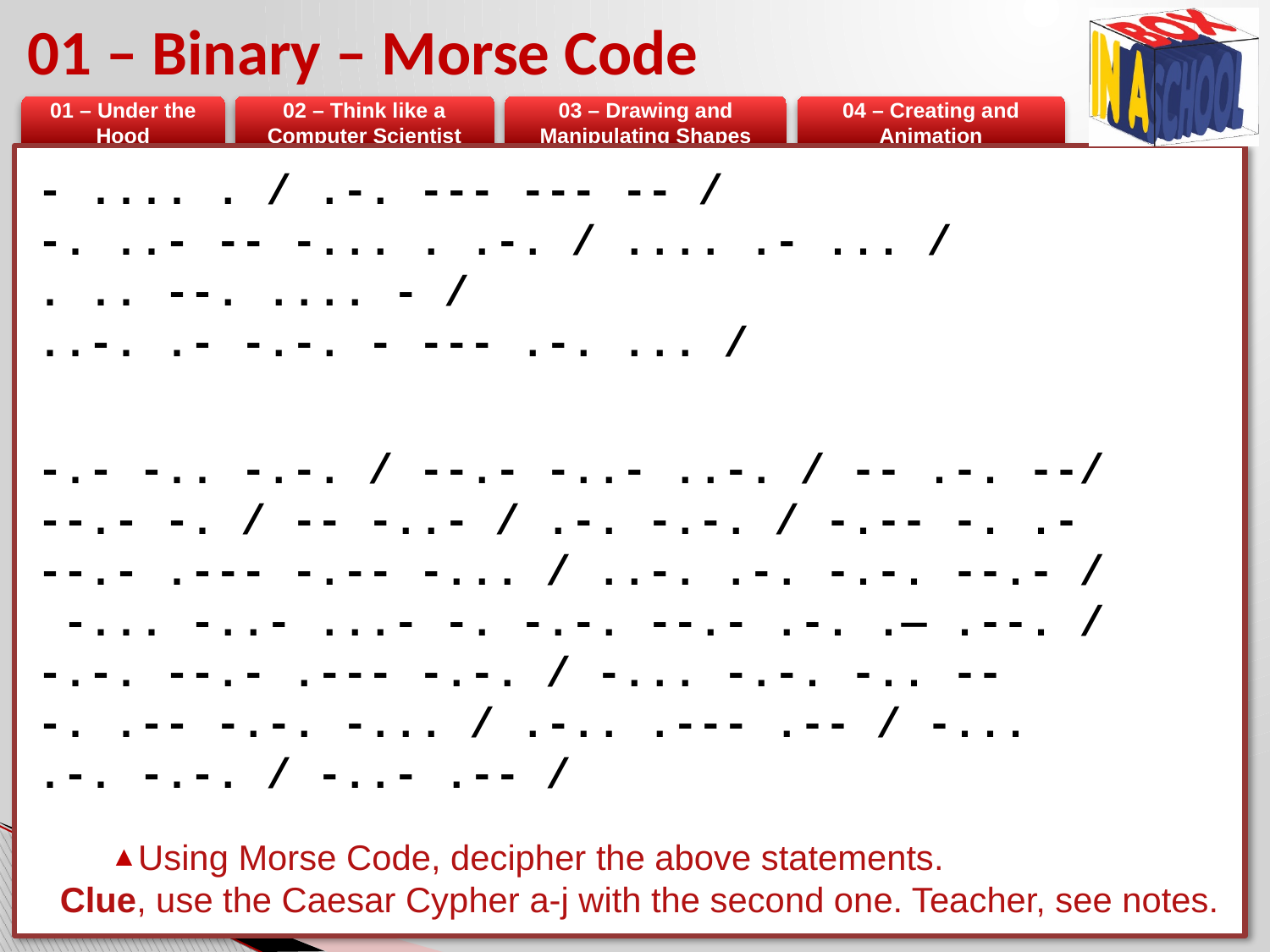

# 01 – Binary – Morse Code
- .... . / .-. --- --- -- /
-. ..- -- -... . .-. / .... .- ... /
. .. --. .... - /
..-. .- -.-. - --- .-. ... /

-.- -.. -.-. / --.- -..- ..-. / -- .-. --/
--.- -. / -- -..- / .-. -.-. / -.-- -. .-
--.- .--- -.-- -... / ..-. .-. -.-. --.- /
 -... -..- ...- -. -.-. --.- .-. .— .--. /
-.-. --.- .--- -.-. / -... -.-. -.. --
-. .-- -.-. -... / .-.. .--- .-- / -...
.-. -.-. / -..- .-- /
Using Morse Code, decipher the above statements.
Clue, use the Caesar Cypher a-j with the second one. Teacher, see notes.